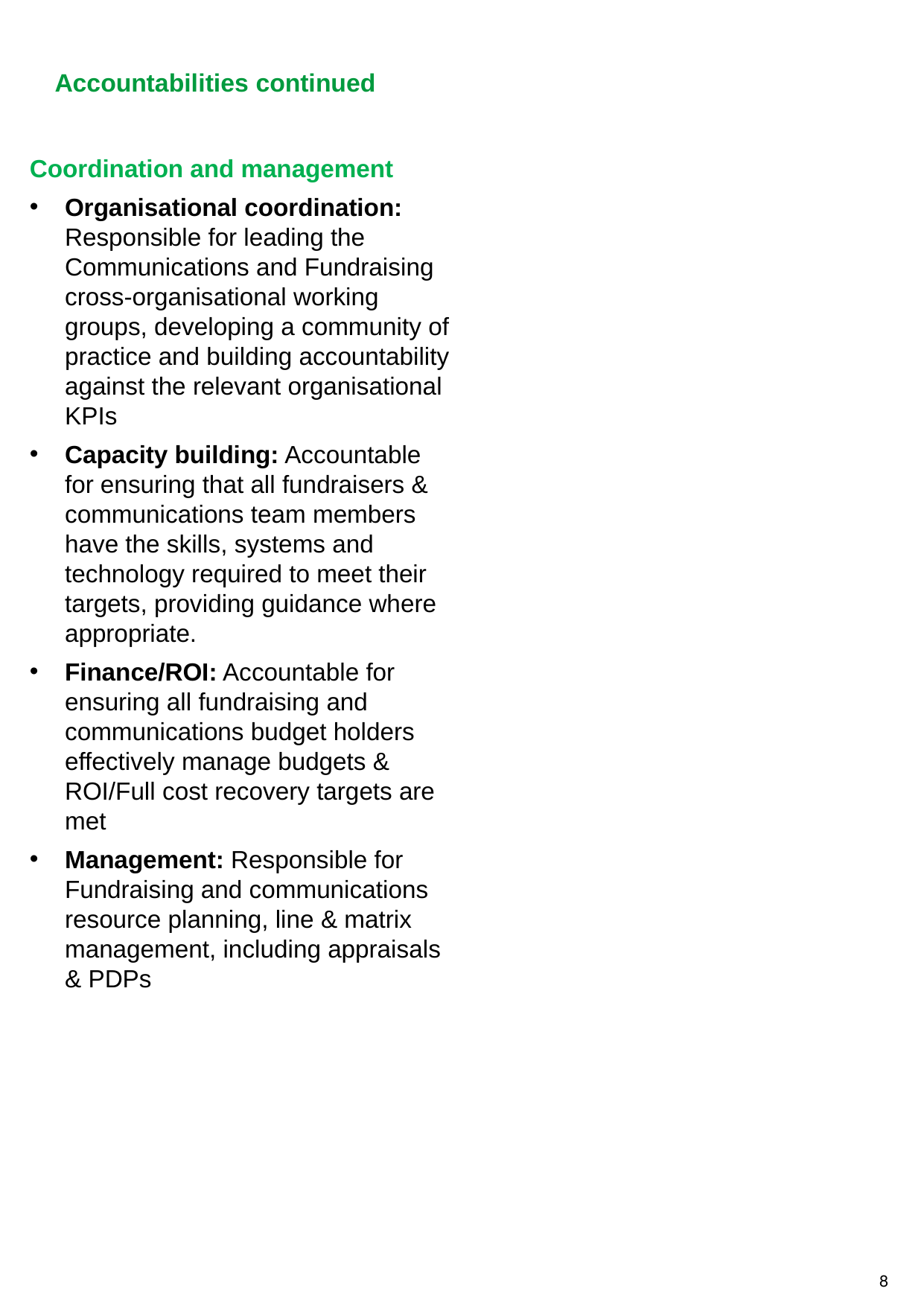

Accountabilities continued
Coordination and management
Organisational coordination: Responsible for leading the Communications and Fundraising cross-organisational working groups, developing a community of practice and building accountability against the relevant organisational KPIs
Capacity building: Accountable for ensuring that all fundraisers & communications team members have the skills, systems and technology required to meet their targets, providing guidance where appropriate.
Finance/ROI: Accountable for ensuring all fundraising and communications budget holders effectively manage budgets & ROI/Full cost recovery targets are met
Management: Responsible for Fundraising and communications resource planning, line & matrix management, including appraisals & PDPs
8